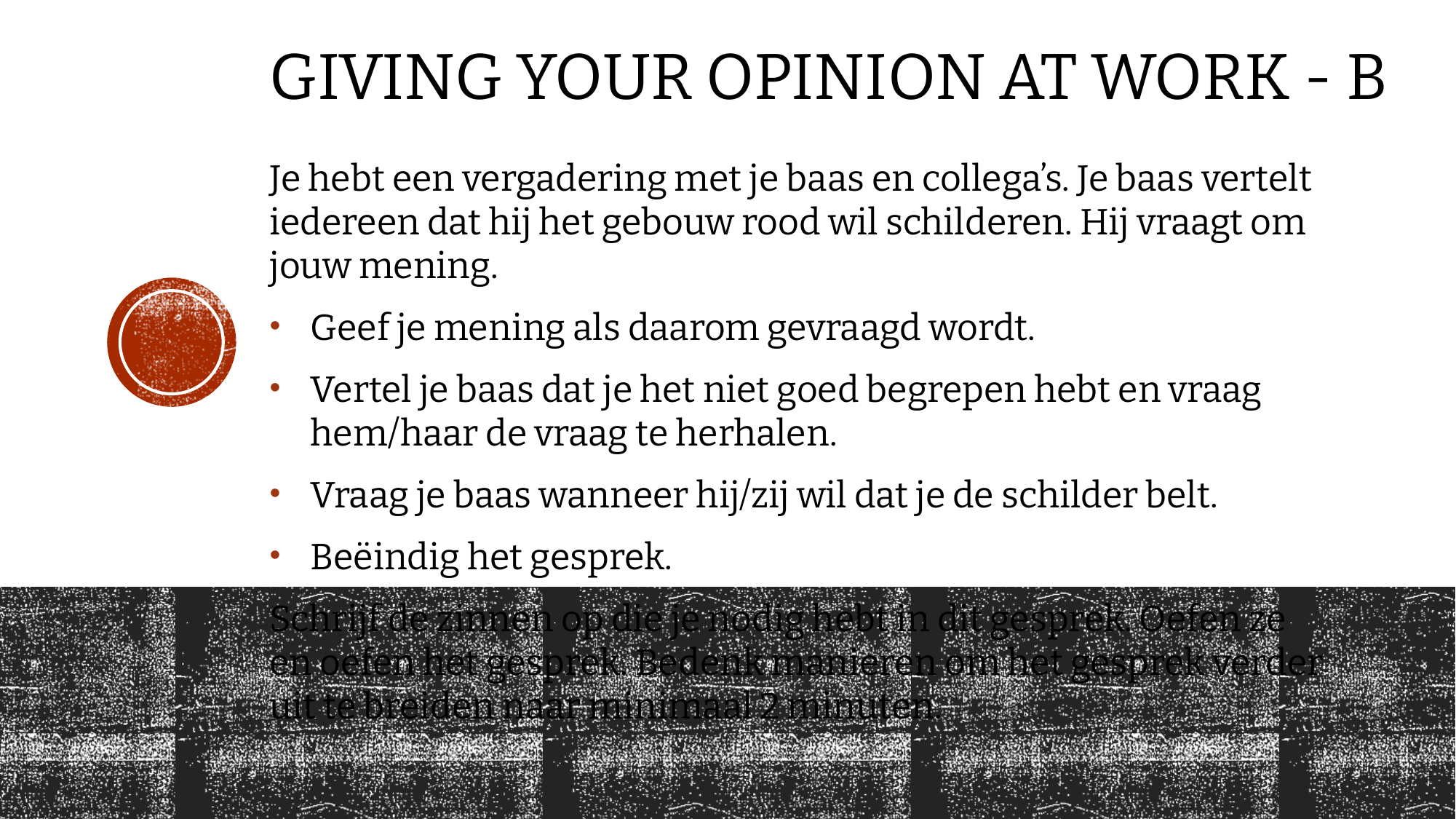

# Giving your opinion at work - b
Je hebt een vergadering met je baas en collega’s. Je baas vertelt iedereen dat hij het gebouw rood wil schilderen. Hij vraagt om jouw mening.
Geef je mening als daarom gevraagd wordt.
Vertel je baas dat je het niet goed begrepen hebt en vraag hem/haar de vraag te herhalen.
Vraag je baas wanneer hij/zij wil dat je de schilder belt.
Beëindig het gesprek.
Schrijf de zinnen op die je nodig hebt in dit gesprek. Oefen ze en oefen het gesprek. Bedenk manieren om het gesprek verder uit te breiden naar minimaal 2 minuten.